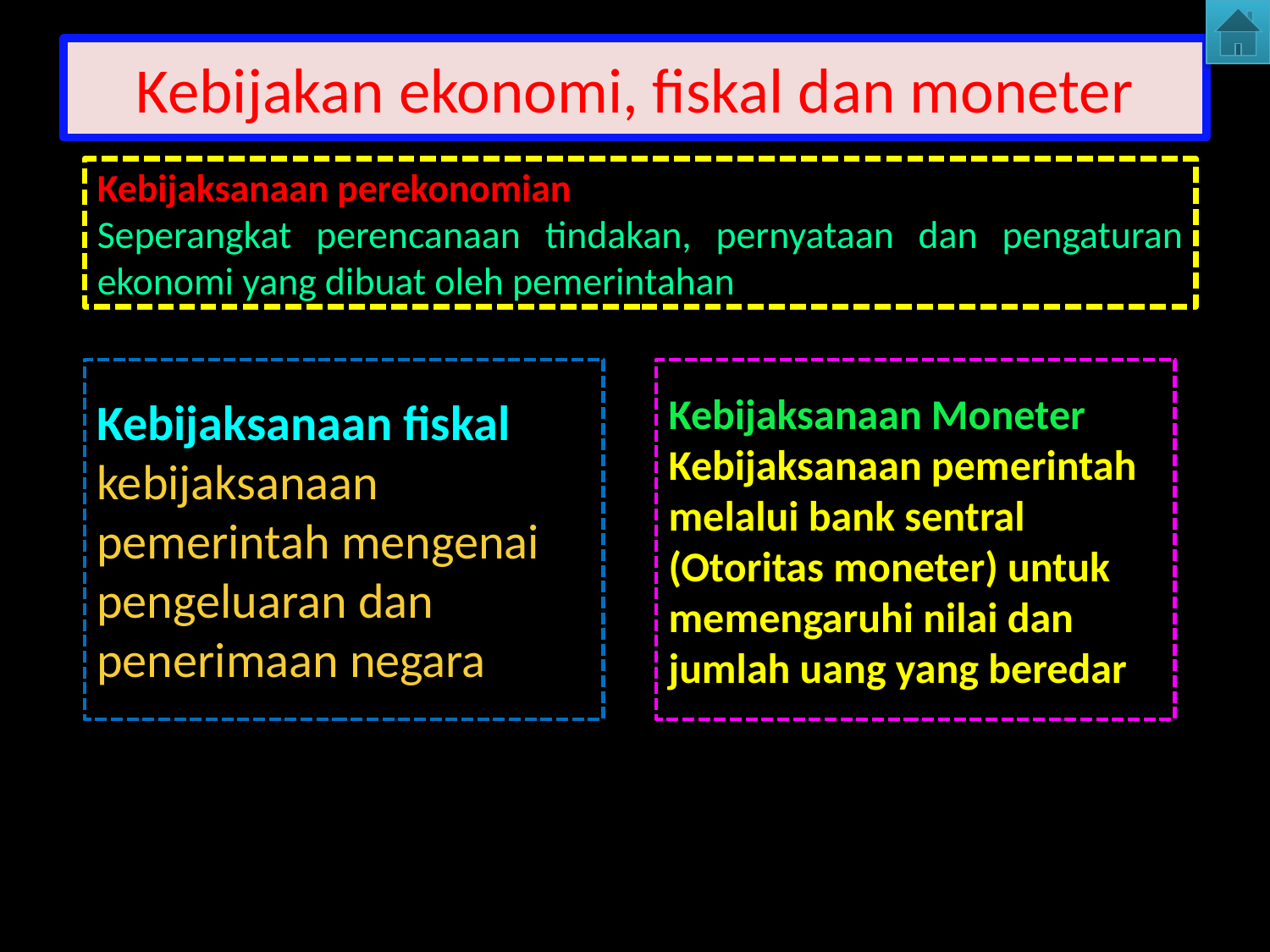

# Kebijakan ekonomi, fiskal dan moneter
Kebijaksanaan perekonomian
Seperangkat perencanaan tindakan, pernyataan dan pengaturan ekonomi yang dibuat oleh pemerintahan
Kebijaksanaan fiskal  kebijaksanaan pemerintah mengenai pengeluaran dan penerimaan negara
Kebijaksanaan Moneter
Kebijaksanaan pemerintah melalui bank sentral (Otoritas moneter) untuk memengaruhi nilai dan jumlah uang yang beredar